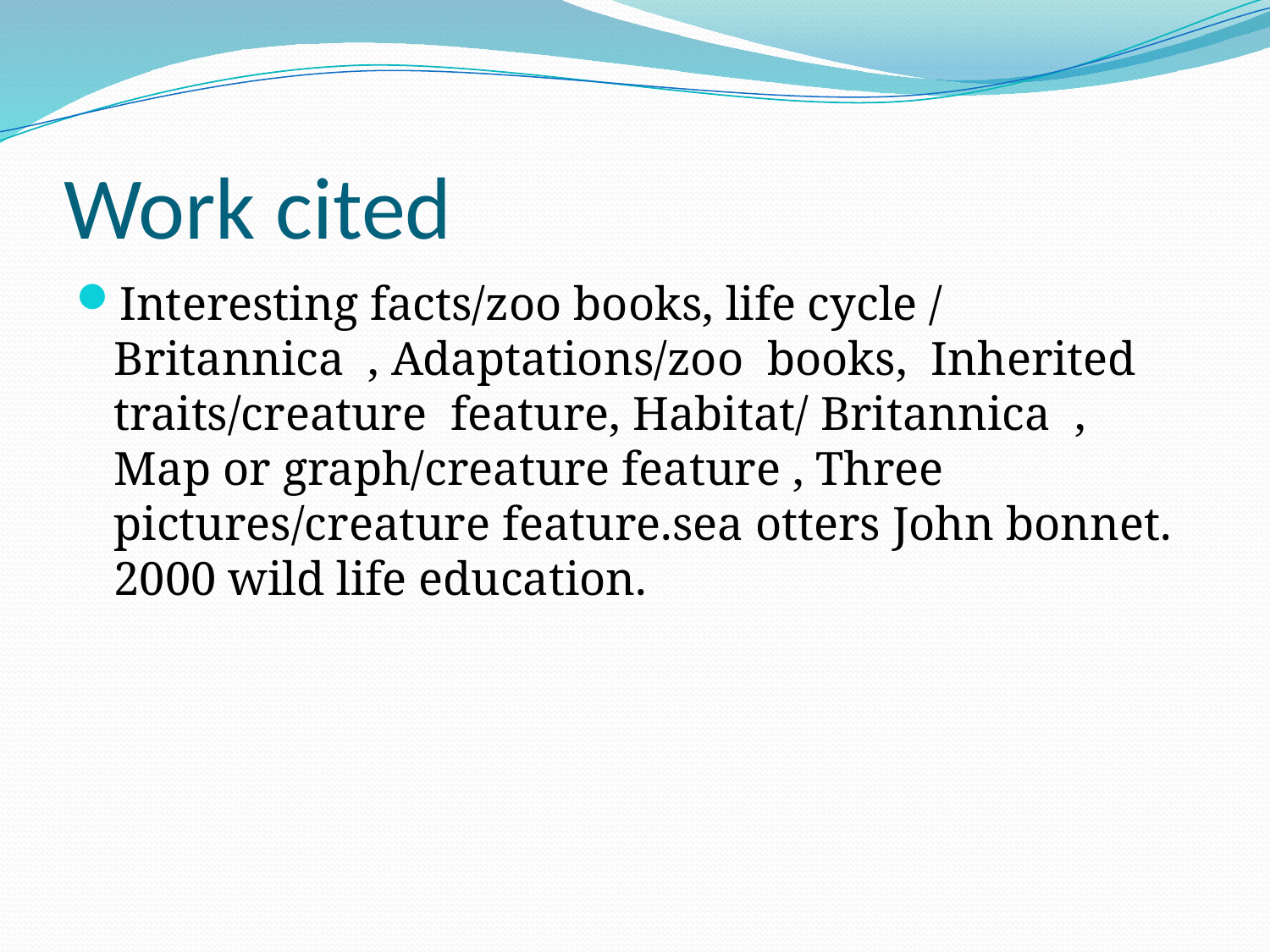

# Work cited
Interesting facts/zoo books, life cycle /  Britannica  , Adaptations/zoo  books,  Inherited  traits/creature  feature, Habitat/ Britannica  , Map or graph/creature feature , Three pictures/creature feature.sea otters John bonnet. 2000 wild life education.